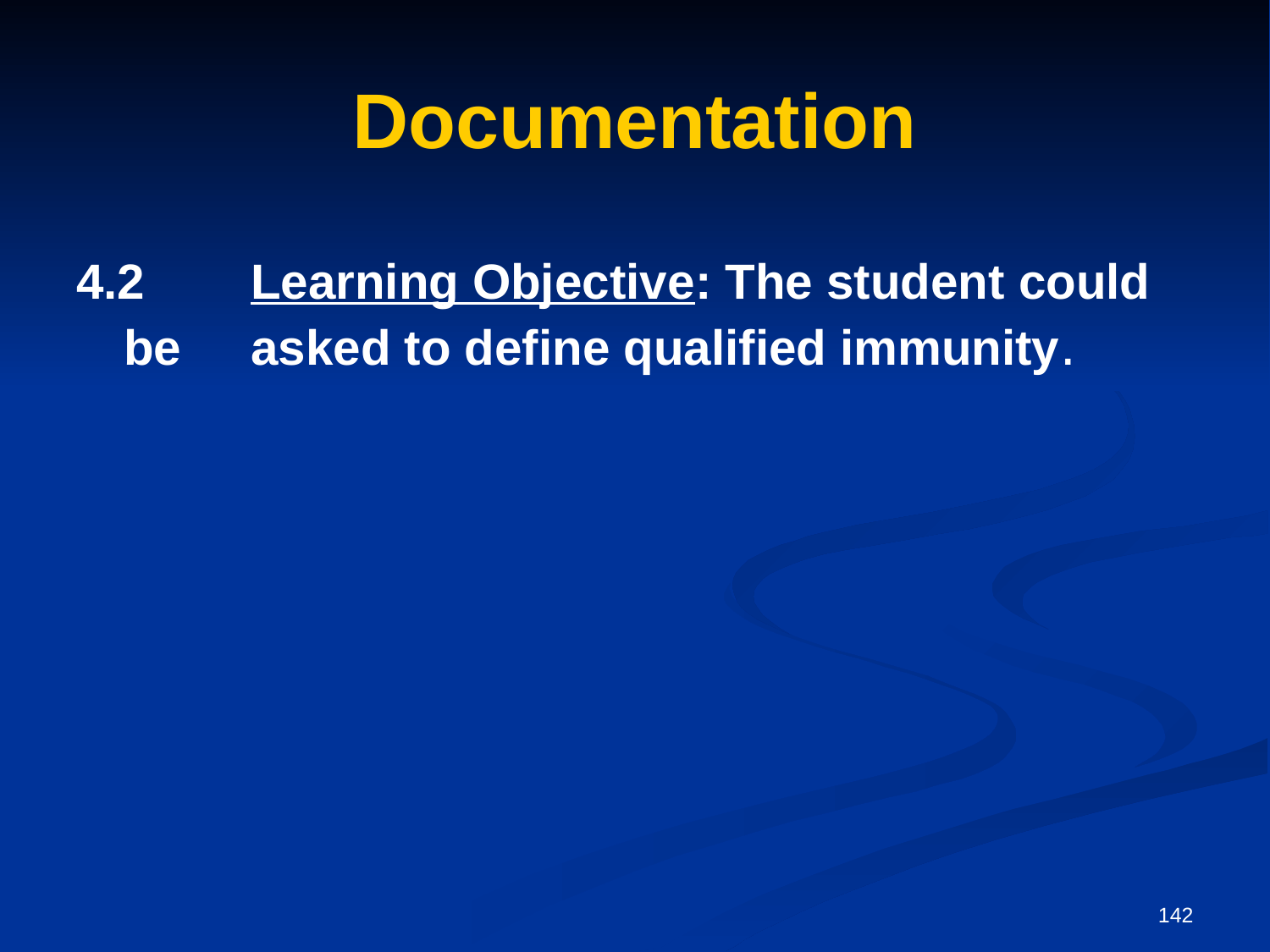

# Documentation
4.2	Learning Objective: The student could be 	asked to define qualified immunity.
142